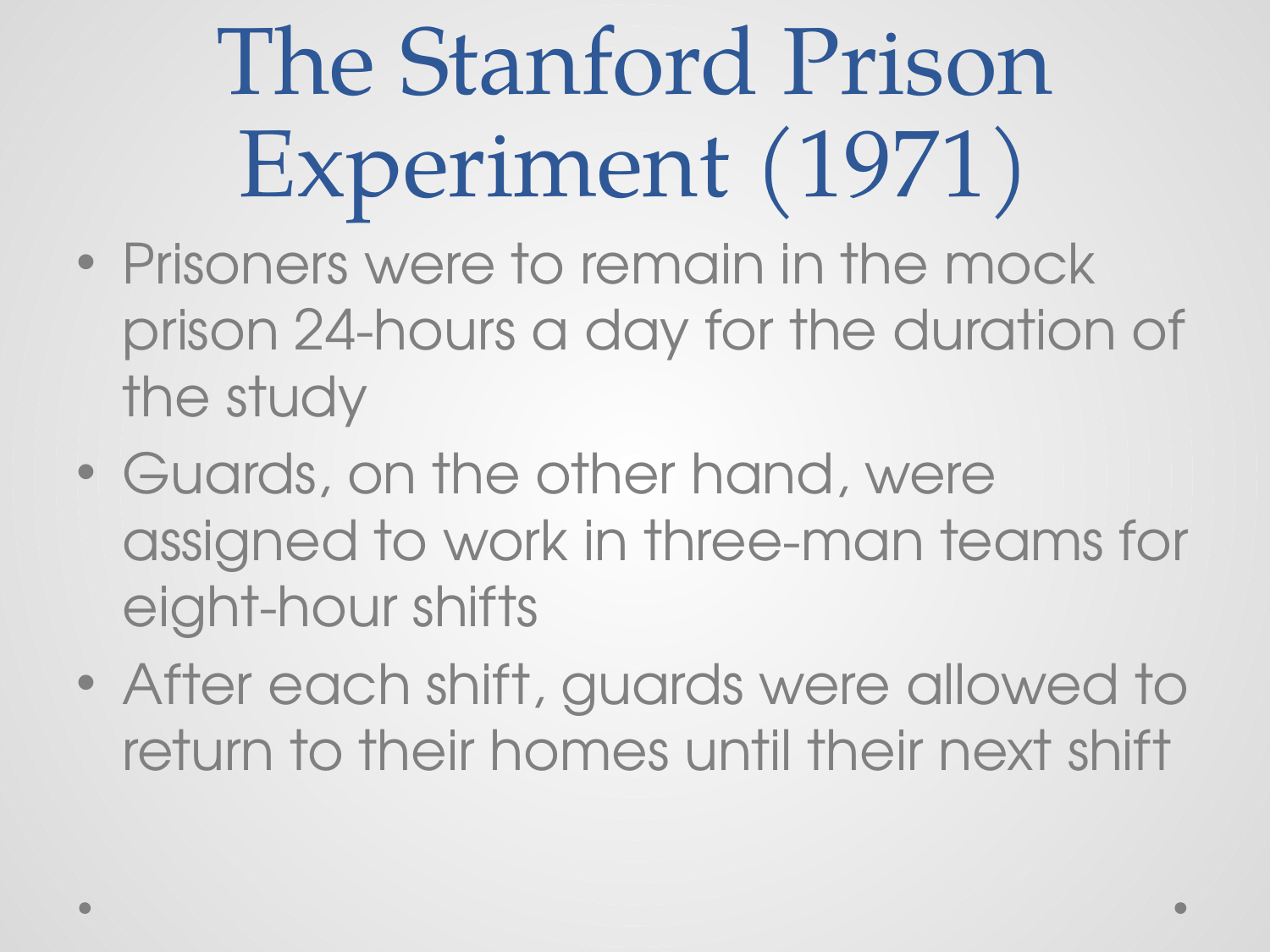

# The Stanford Prison Experiment (1971)
Prisoners were to remain in the mock prison 24-hours a day for the duration of the study
Guards, on the other hand, were assigned to work in three-man teams for eight-hour shifts
After each shift, guards were allowed to return to their homes until their next shift